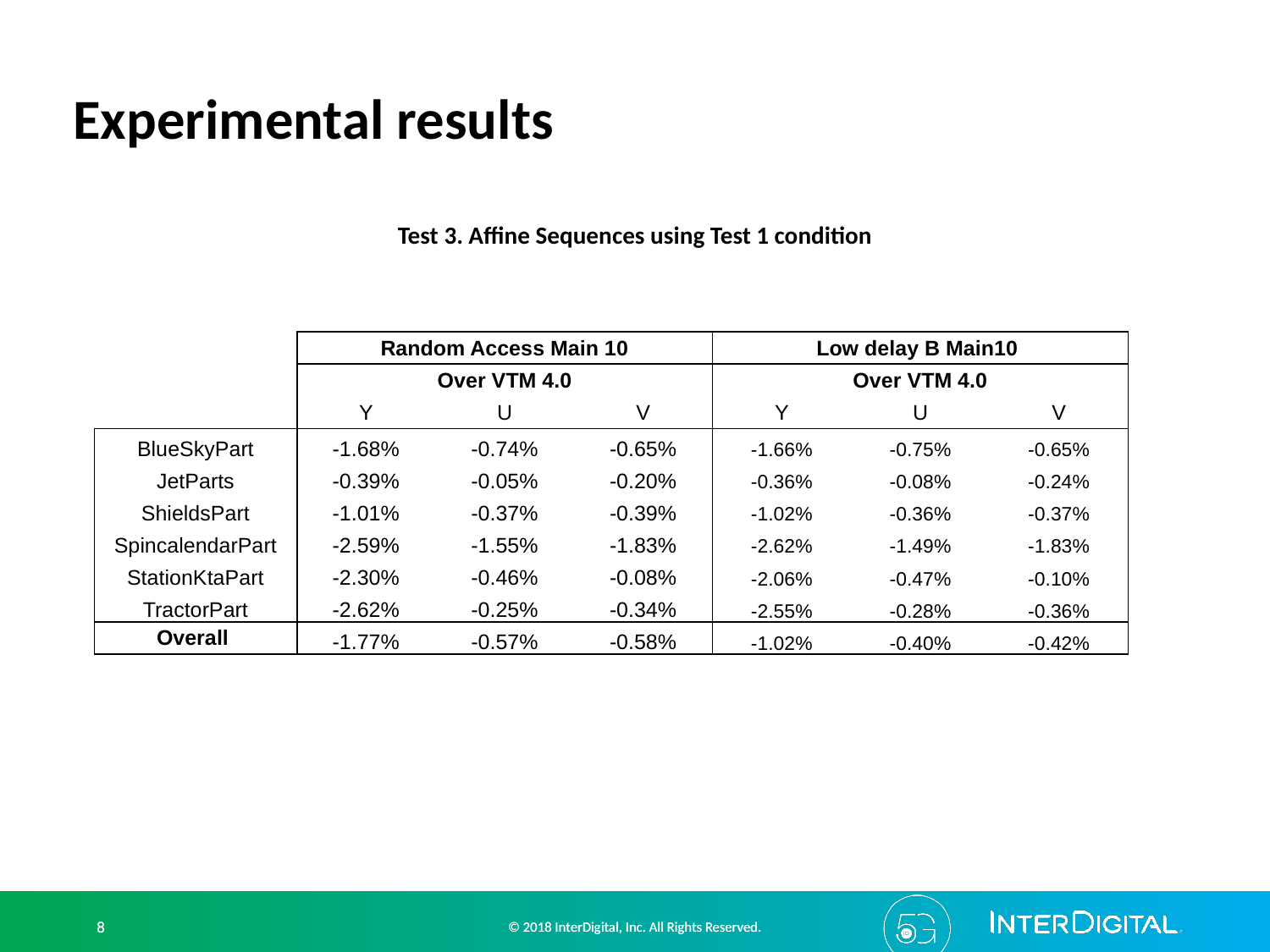

# Experimental results
Test 3. Affine Sequences using Test 1 condition
|  | Random Access Main 10 |  |  | Low delay B Main10 |  |  |
| --- | --- | --- | --- | --- | --- | --- |
|  | Over VTM 4.0 |  |  | Over VTM 4.0 |  |  |
|  | Y | U | V | Y | U | V |
| BlueSkyPart | -1.68% | -0.74% | -0.65% | -1.66% | -0.75% | -0.65% |
| JetParts | -0.39% | -0.05% | -0.20% | -0.36% | -0.08% | -0.24% |
| ShieldsPart | -1.01% | -0.37% | -0.39% | -1.02% | -0.36% | -0.37% |
| SpincalendarPart | -2.59% | -1.55% | -1.83% | -2.62% | -1.49% | -1.83% |
| StationKtaPart | -2.30% | -0.46% | -0.08% | -2.06% | -0.47% | -0.10% |
| TractorPart | -2.62% | -0.25% | -0.34% | -2.55% | -0.28% | -0.36% |
| Overall | -1.77% | -0.57% | -0.58% | -1.02% | -0.40% | -0.42% |
© 2018 InterDigital, Inc. All Rights Reserved.
© 2018 InterDigital, Inc. All Rights Reserved.
8
8